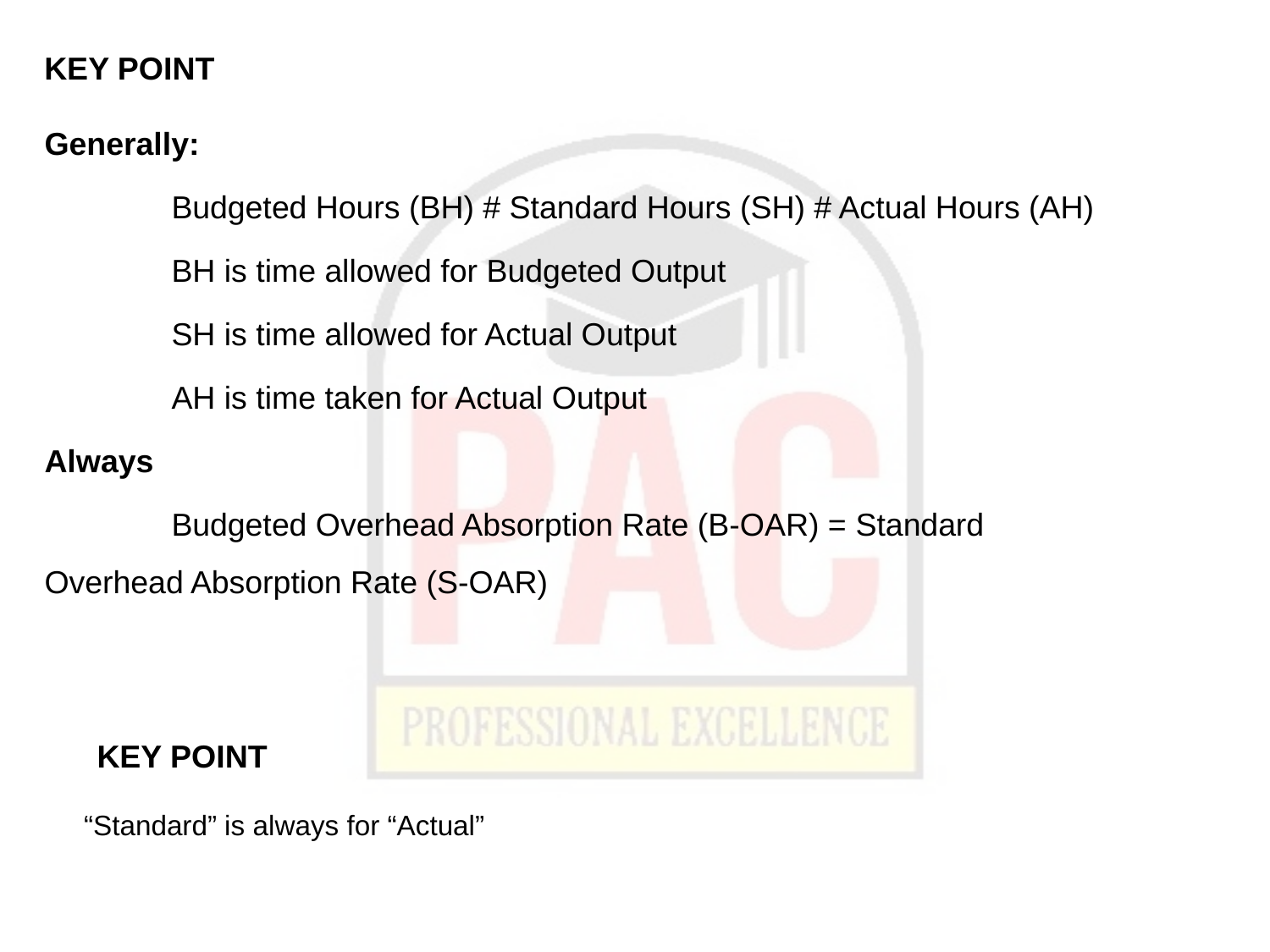

KEY POINT
Generally:
	Budgeted Hours (BH) # Standard Hours (SH) # Actual Hours (AH)
	BH is time allowed for Budgeted Output
	SH is time allowed for Actual Output
	AH is time taken for Actual Output
Always
	Budgeted Overhead Absorption Rate (B-OAR) = Standard 	Overhead Absorption Rate (S-OAR)
KEY POINT
# “Standard” is always for “Actual”